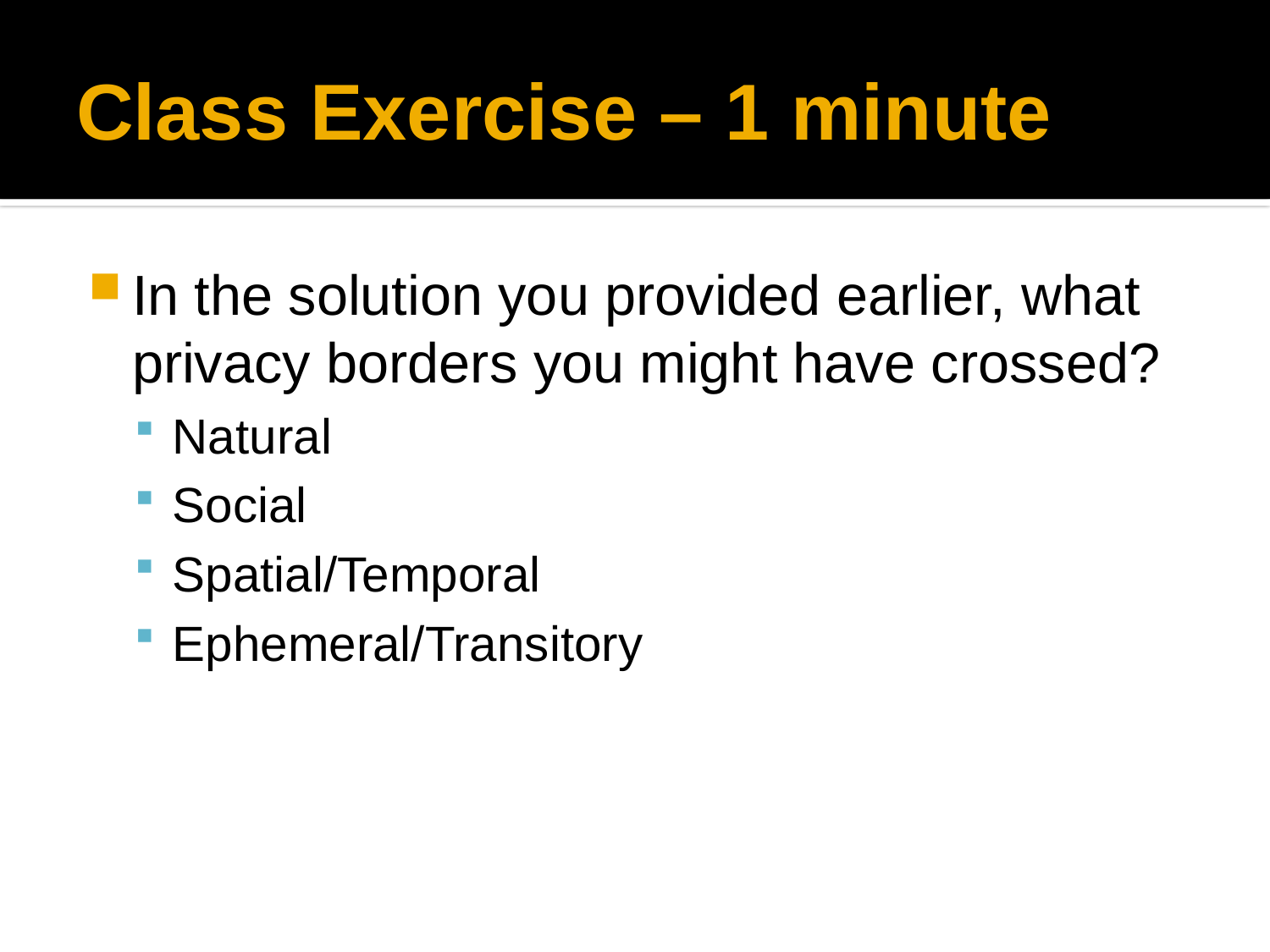

# Class Exercise – 1 minute
In the solution you provided earlier, what privacy borders you might have crossed?
Natural
Social
Spatial/Temporal
Ephemeral/Transitory